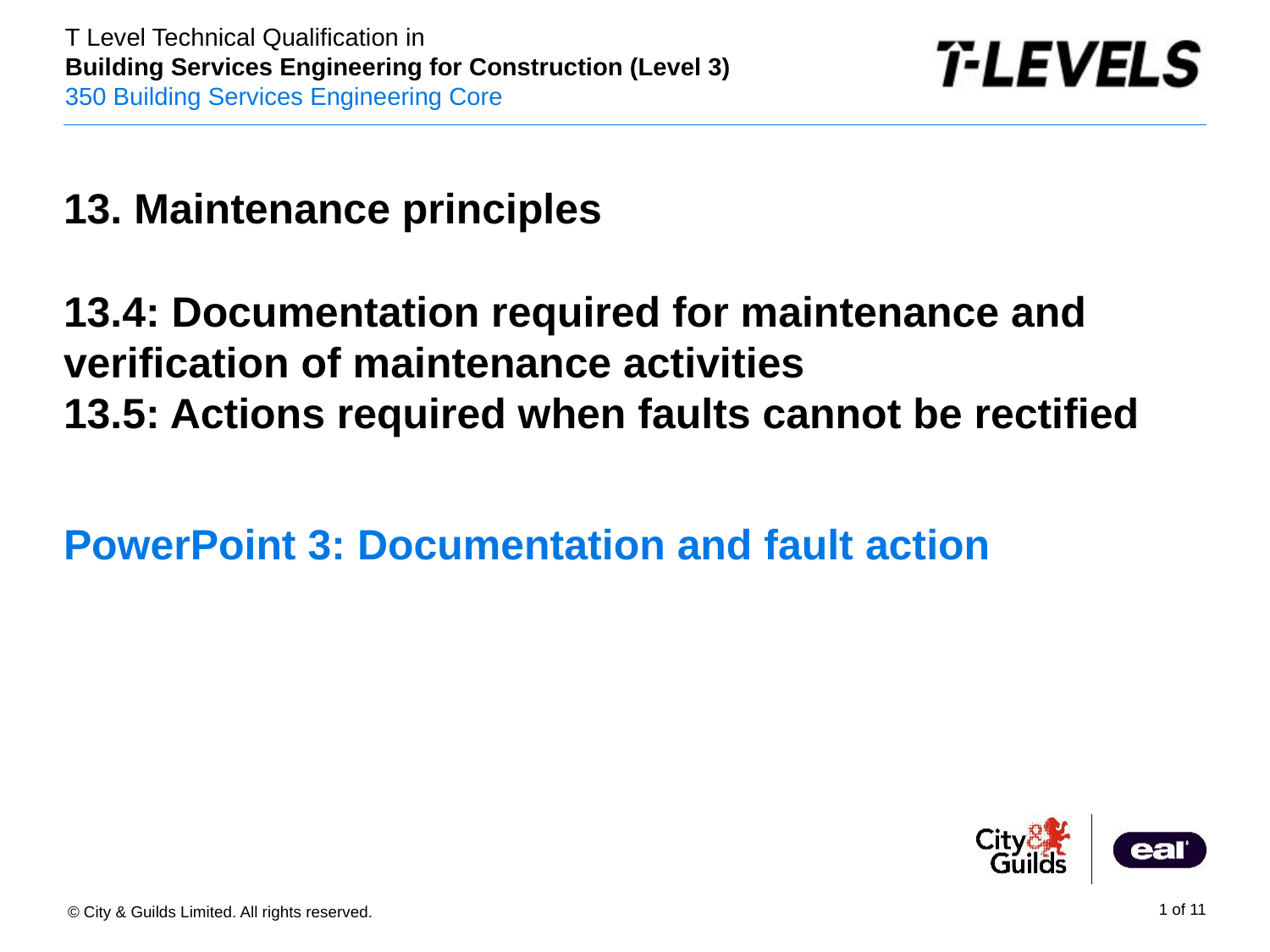

13. Maintenance principles

PowerPoint presentation
13.4: Documentation required for maintenance and verification of maintenance activities
13.5: Actions required when faults cannot be rectified

# PowerPoint 3: Documentation and fault action